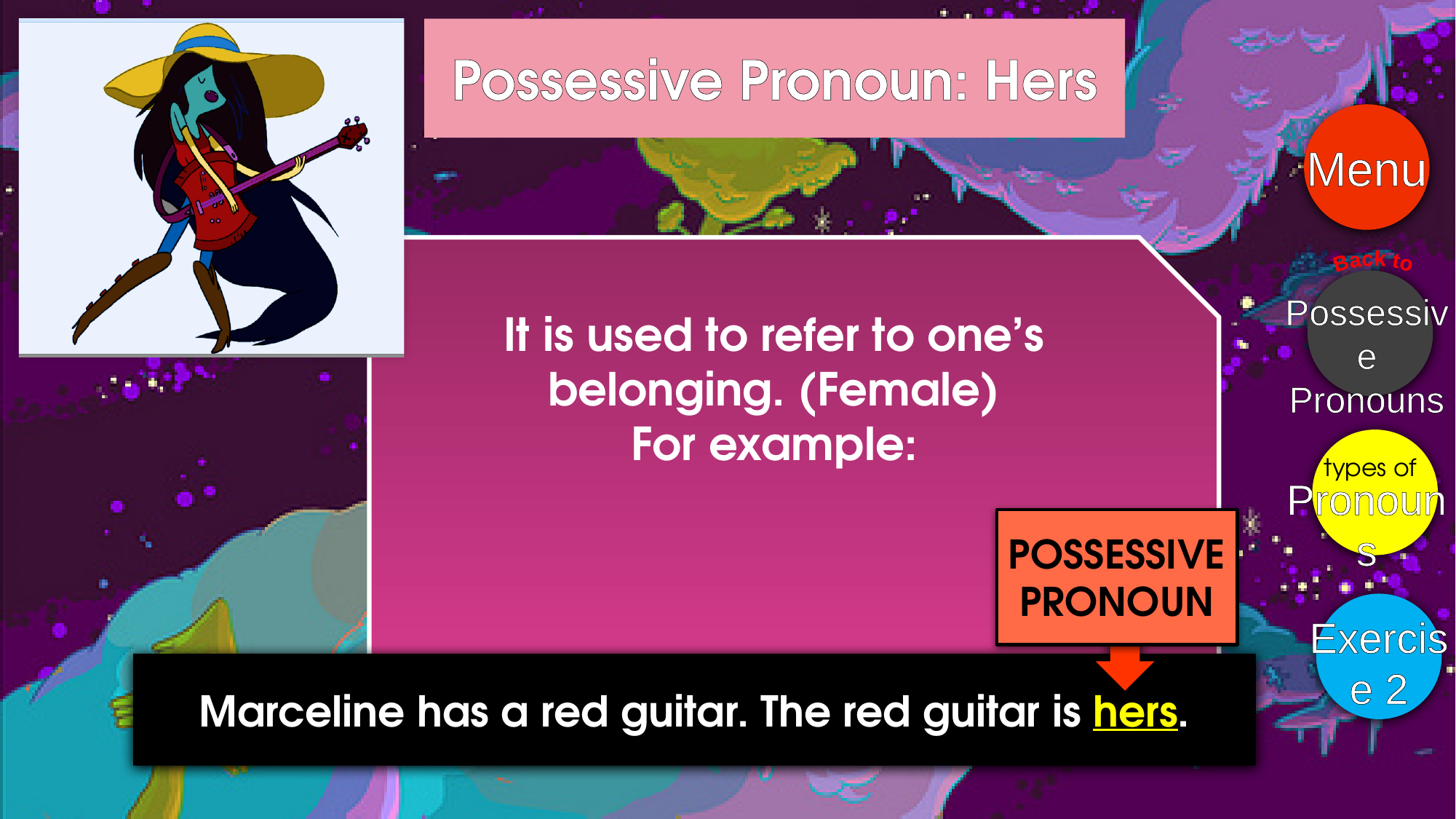

Possessive Pronoun: Hers

Menu

It is used to refer to one’s belonging. (Female)
For example:

Back to

Possessive Pronouns

types of
Pronouns
POSSESSIVE PRONOUN

Exercise 2

Marceline has a red guitar. The red guitar is hers.